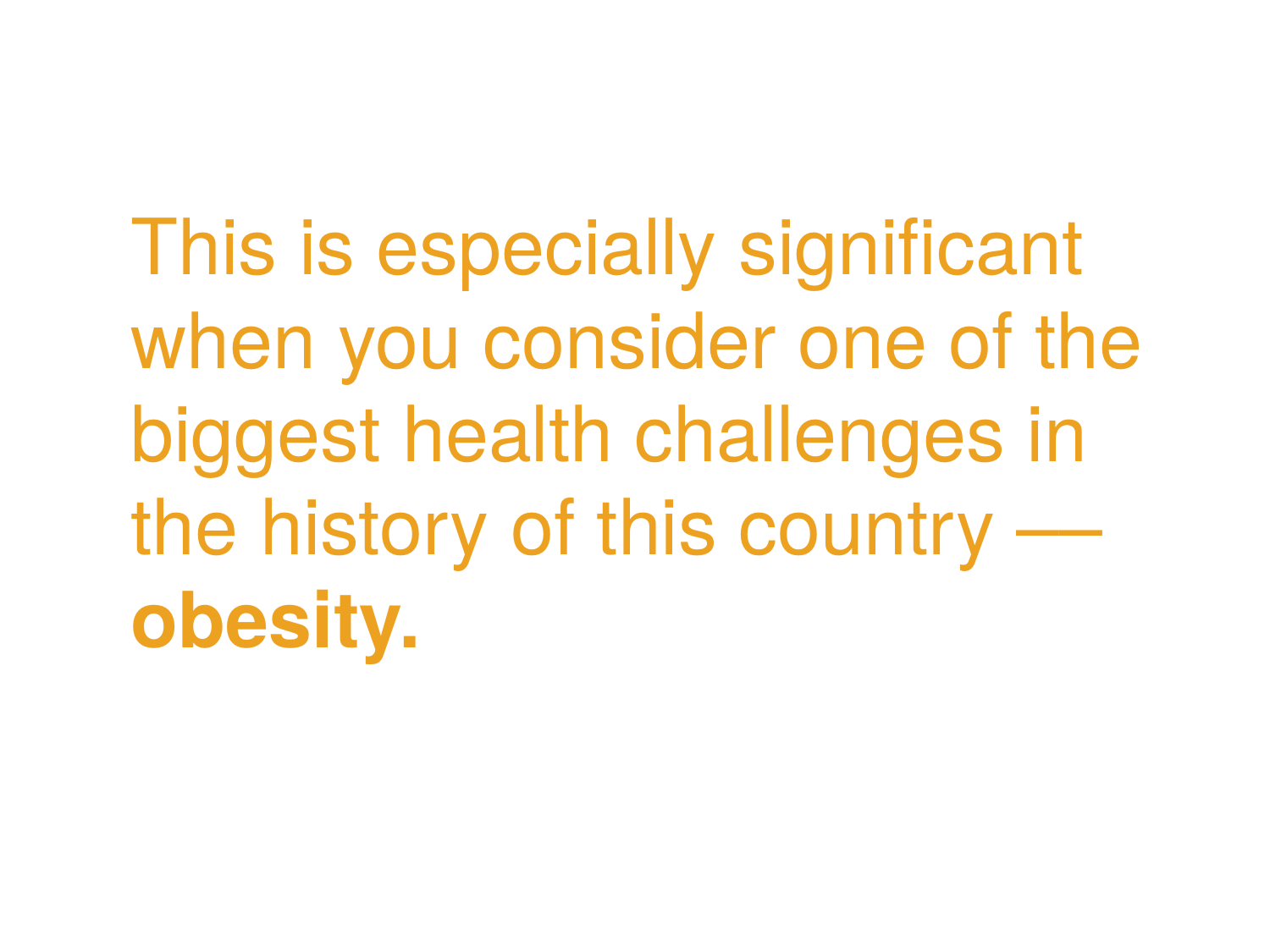

This is especially significant when you consider one of the biggest health challenges in the history of this country –– obesity.

parts